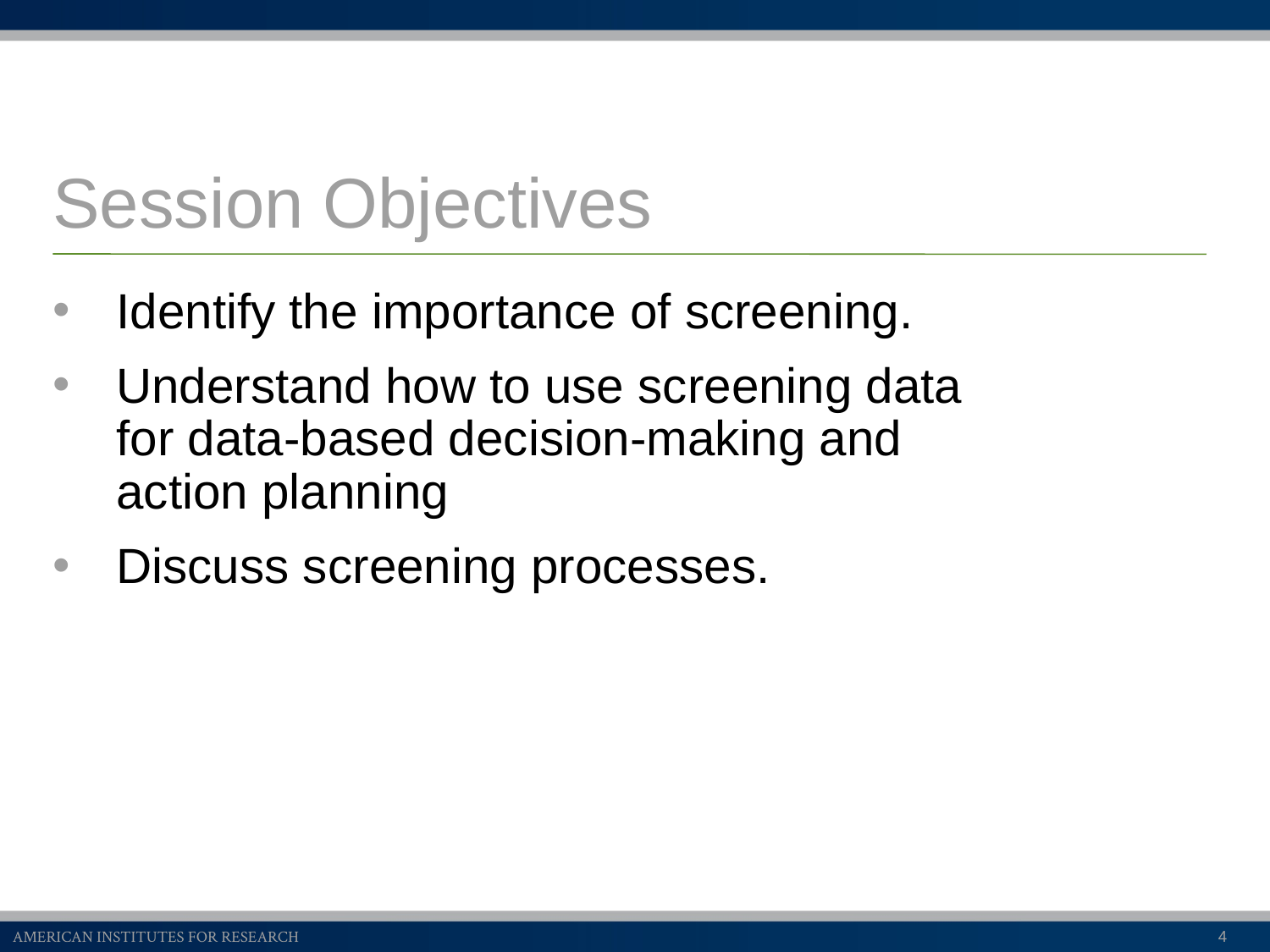

# Session Objectives
Identify the importance of screening.
Understand how to use screening data
for data-based decision-making and
action planning
Discuss screening processes.

4